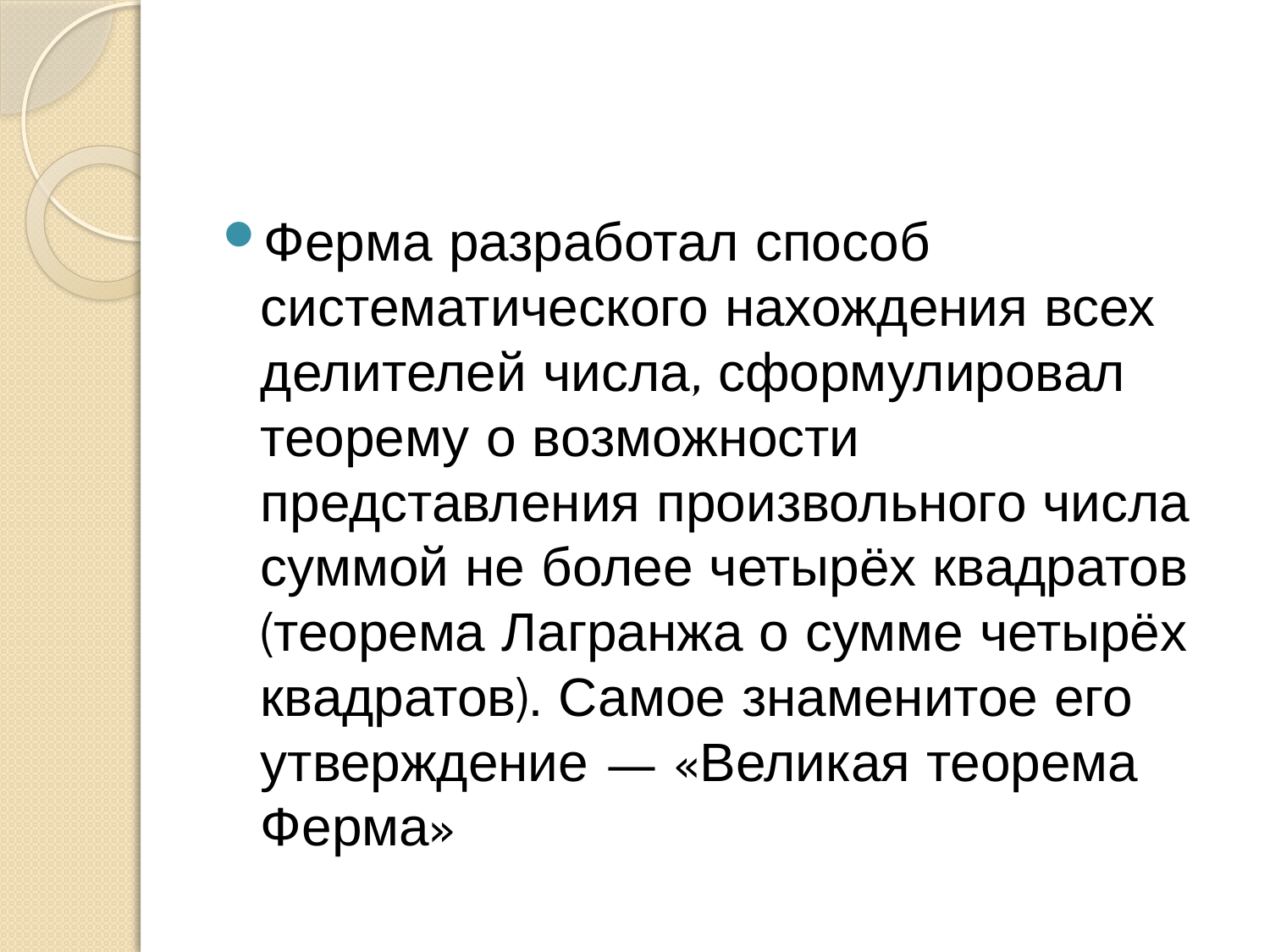

#
Ферма разработал способ систематического нахождения всех делителей числа, сформулировал теорему о возможности представления произвольного числа суммой не более четырёх квадратов (теорема Лагранжа о сумме четырёх квадратов). Самое знаменитое его утверждение — «Великая теорема Ферма»